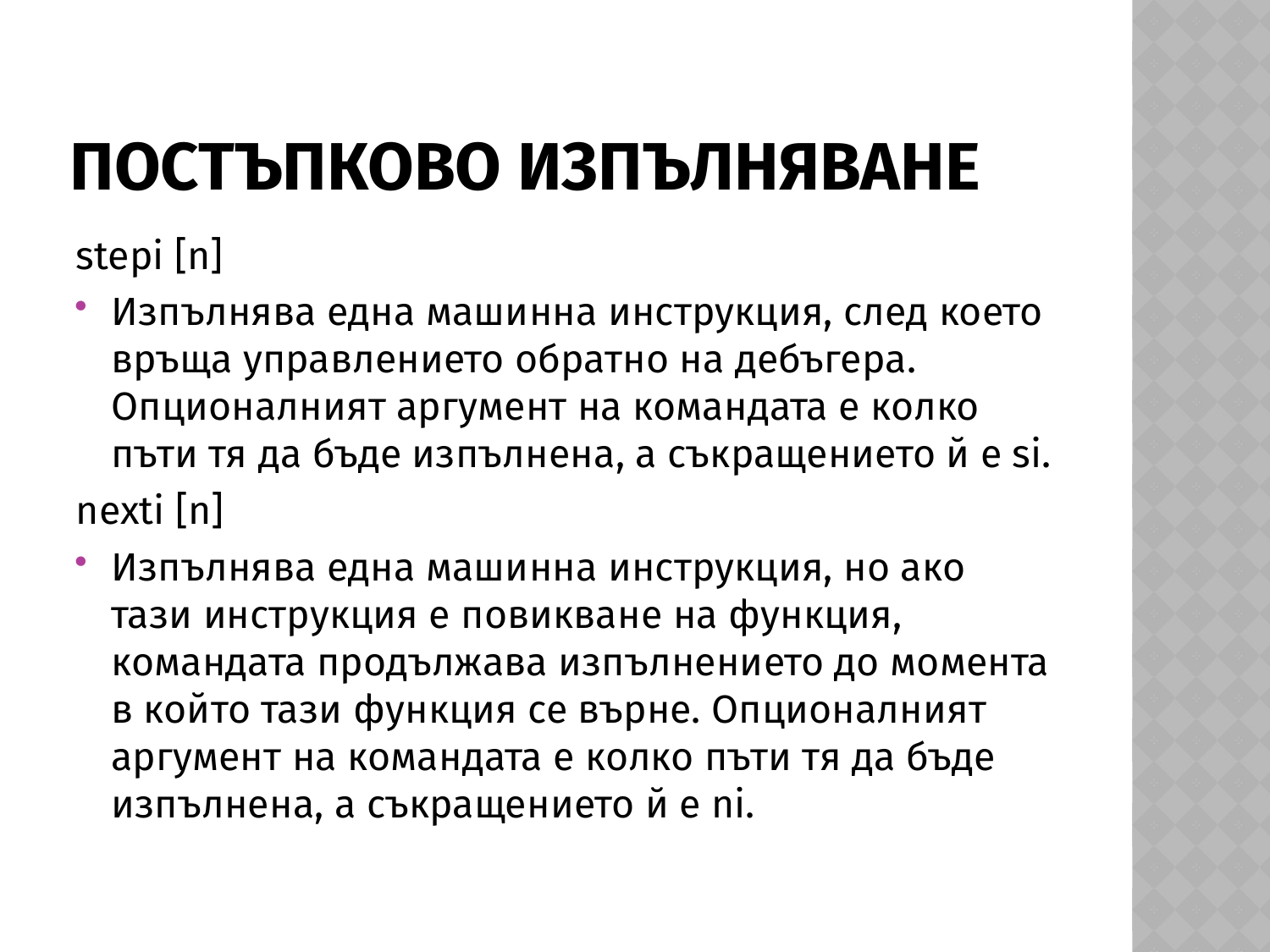

# Постъпково изпълняване
stepi [n]
Изпълнява една машинна инструкция, след което връща управлението обратно на дебъгера. Опционалният аргумент на командата е колко пъти тя да бъде изпълнена, а съкращението й е si.
nexti [n]
Изпълнява една машинна инструкция, но ако тази инструкция е повикване на функция, командата продължава изпълнението до момента в който тази функция се върне. Опционалният аргумент на командата е колко пъти тя да бъде изпълнена, а съкращението й е ni.